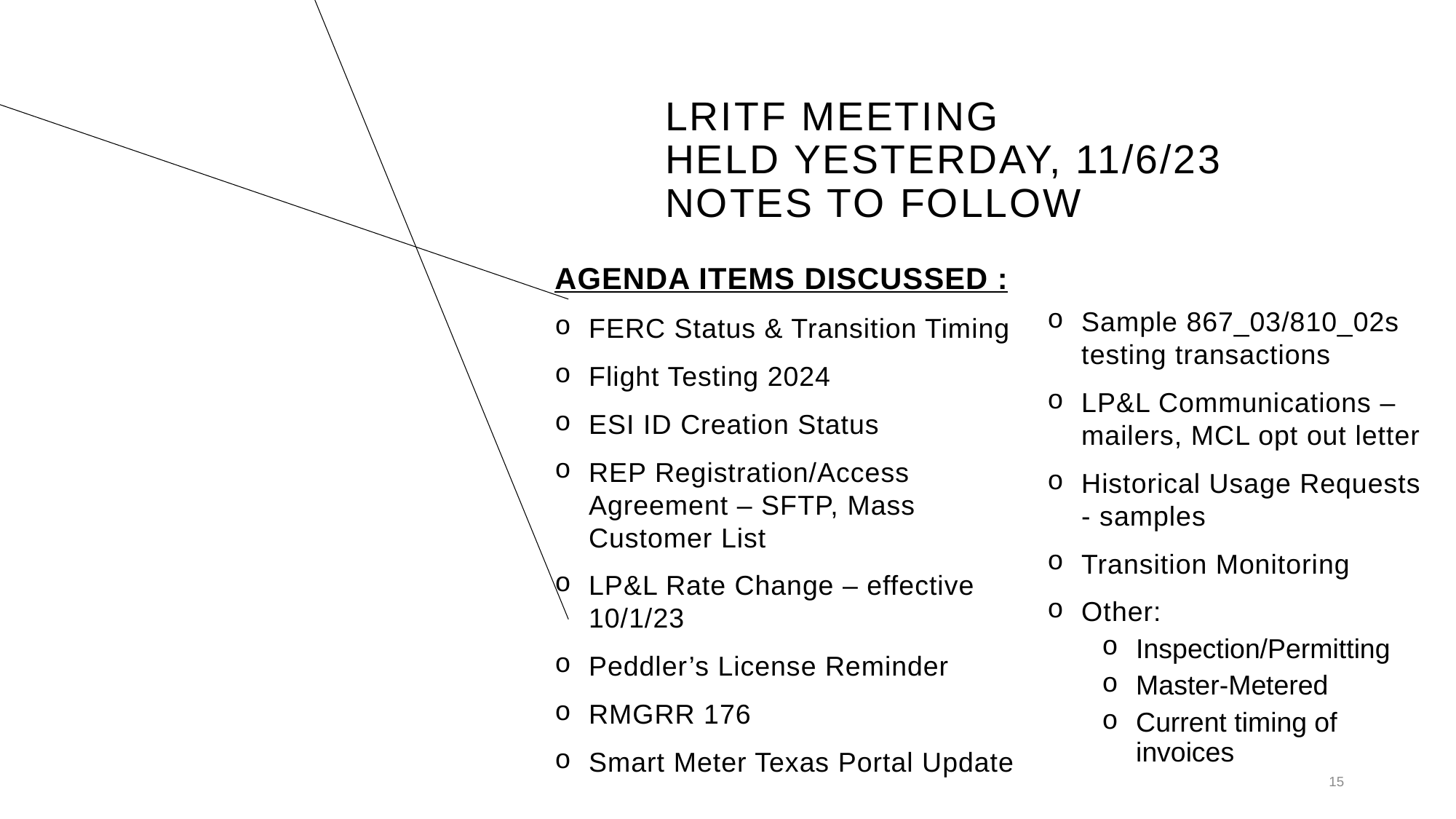

# Lritf meeting Held Yesterday, 11/6/23 Notes to follow
AGENDA ITEMS DISCUSSED :
FERC Status & Transition Timing
Flight Testing 2024
ESI ID Creation Status
REP Registration/Access Agreement – SFTP, Mass Customer List
LP&L Rate Change – effective 10/1/23
Peddler’s License Reminder
RMGRR 176
Smart Meter Texas Portal Update

Sample 867_03/810_02s testing transactions
LP&L Communications – mailers, MCL opt out letter
Historical Usage Requests - samples
Transition Monitoring
Other:
Inspection/Permitting
Master-Metered
Current timing of invoices

15